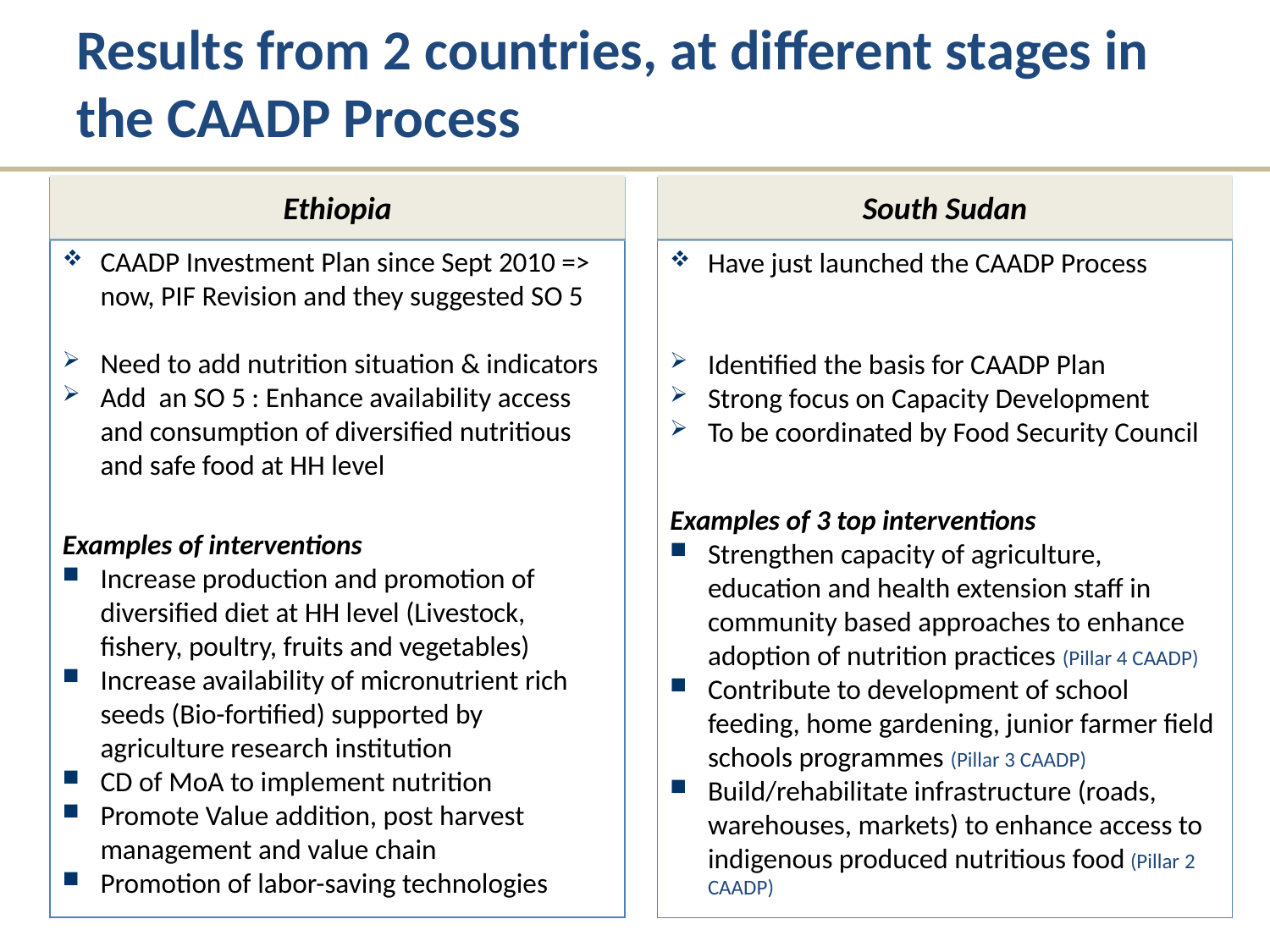

# Results from 2 countries, at different stages in the CAADP Process
Ethiopia
South Sudan
CAADP Investment Plan since Sept 2010 => now, PIF Revision and they suggested SO 5

Need to add nutrition situation & indicators
Add  an SO 5 : Enhance availability access and consumption of diversified nutritious and safe food at HH level

Examples of interventions
Increase production and promotion of diversified diet at HH level (Livestock, fishery, poultry, fruits and vegetables)
Increase availability of micronutrient rich seeds (Bio-fortified) supported by agriculture research institution
CD of MoA to implement nutrition
Promote Value addition, post harvest management and value chain
Promotion of labor-saving technologies

Have just launched the CAADP Process

Identified the basis for CAADP Plan
Strong focus on Capacity Development
To be coordinated by Food Security Council

Examples of 3 top interventions
Strengthen capacity of agriculture, education and health extension staff in community based approaches to enhance adoption of nutrition practices (Pillar 4 CAADP)
Contribute to development of school feeding, home gardening, junior farmer field schools programmes (Pillar 3 CAADP)
Build/rehabilitate infrastructure (roads, warehouses, markets) to enhance access to indigenous produced nutritious food (Pillar 2 CAADP)